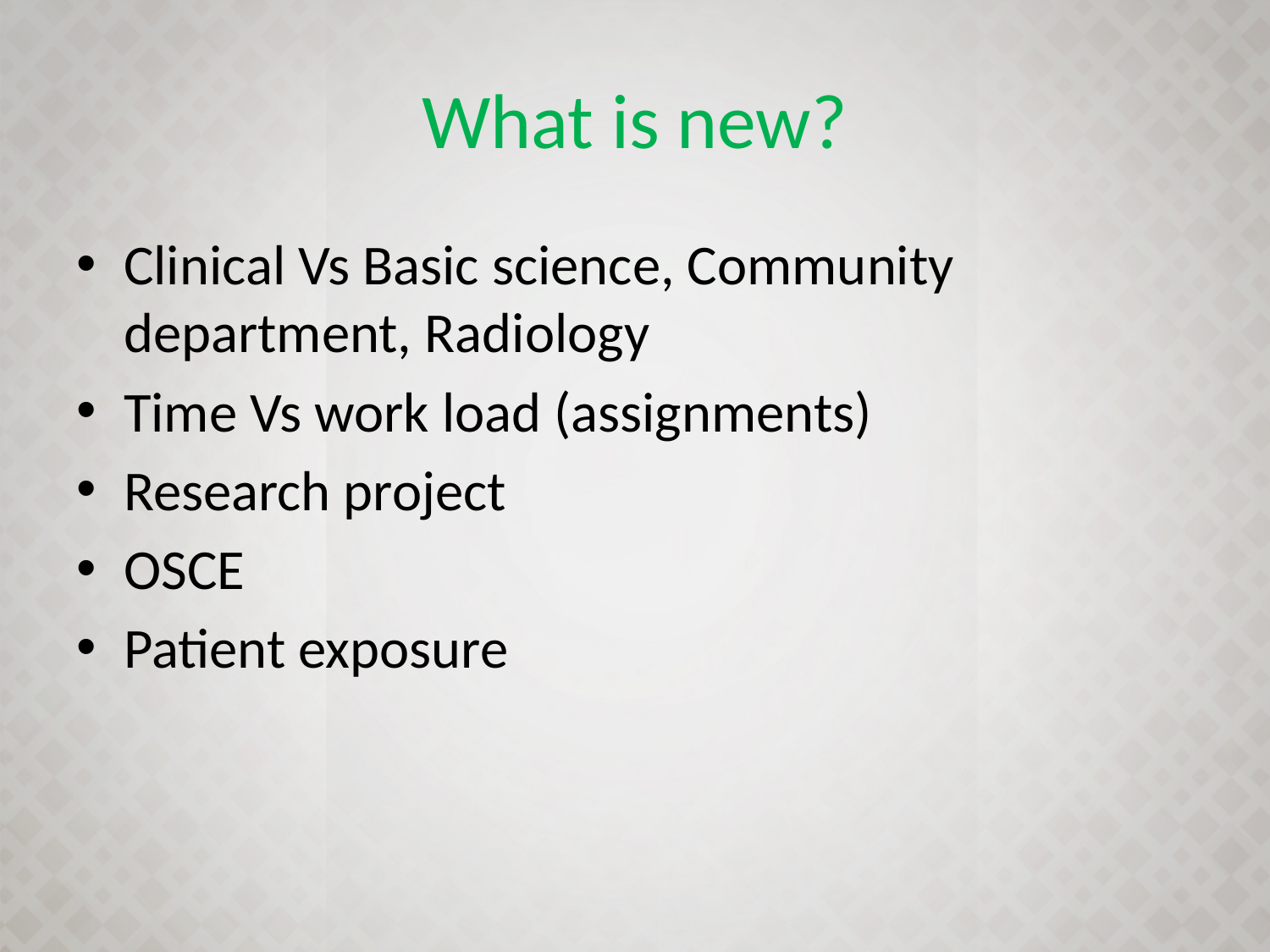

# What is new?
Clinical Vs Basic science, Community department, Radiology
Time Vs work load (assignments)
Research project
OSCE
Patient exposure